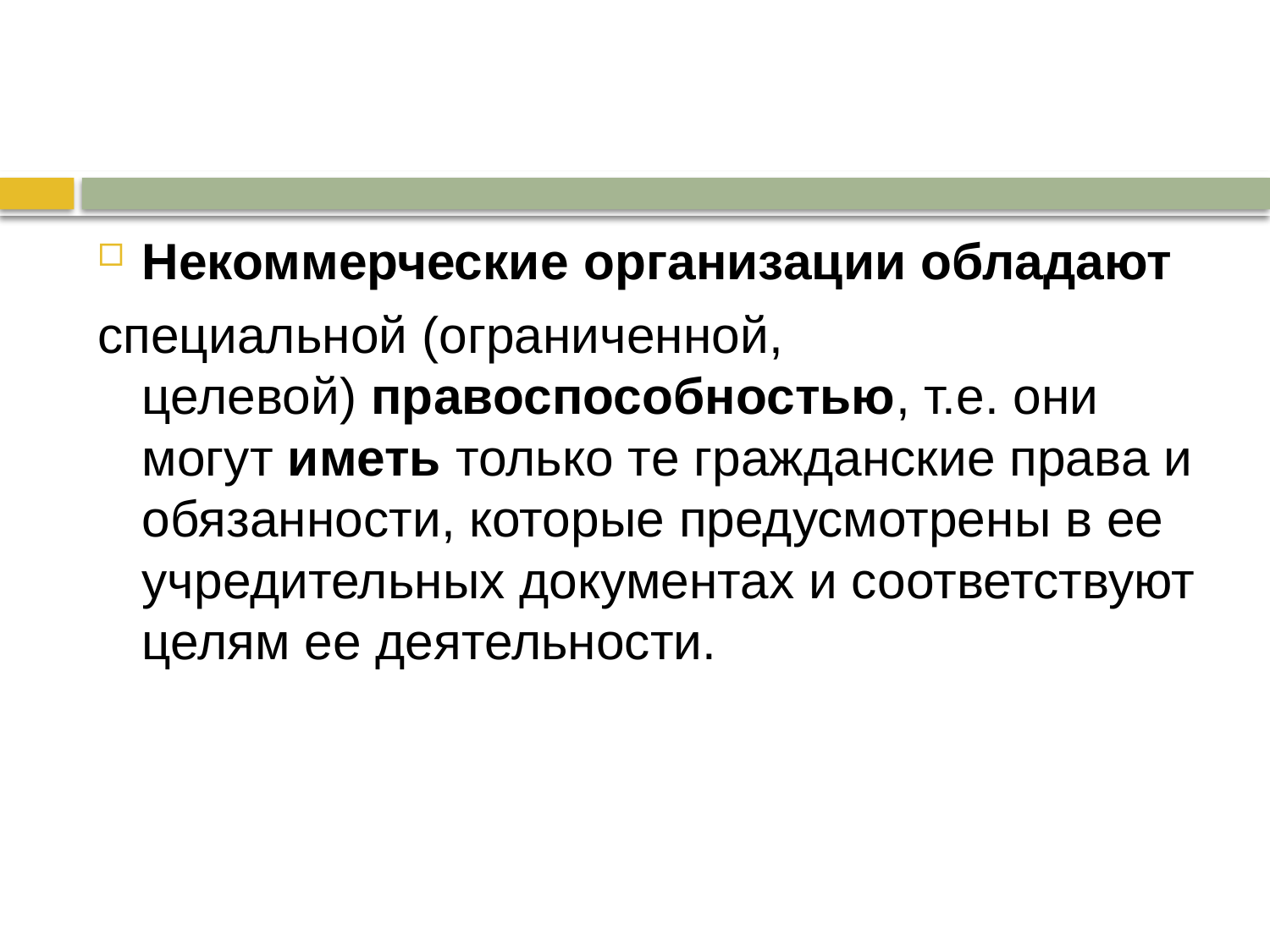

#
Некоммерческие организации обладают
специальной (ограниченной, целевой) правоспособностью, т.е. они могут иметь только те гражданские права и обязанности, которые предусмотрены в ее учредительных документах и соответствуют целям ее деятельности.